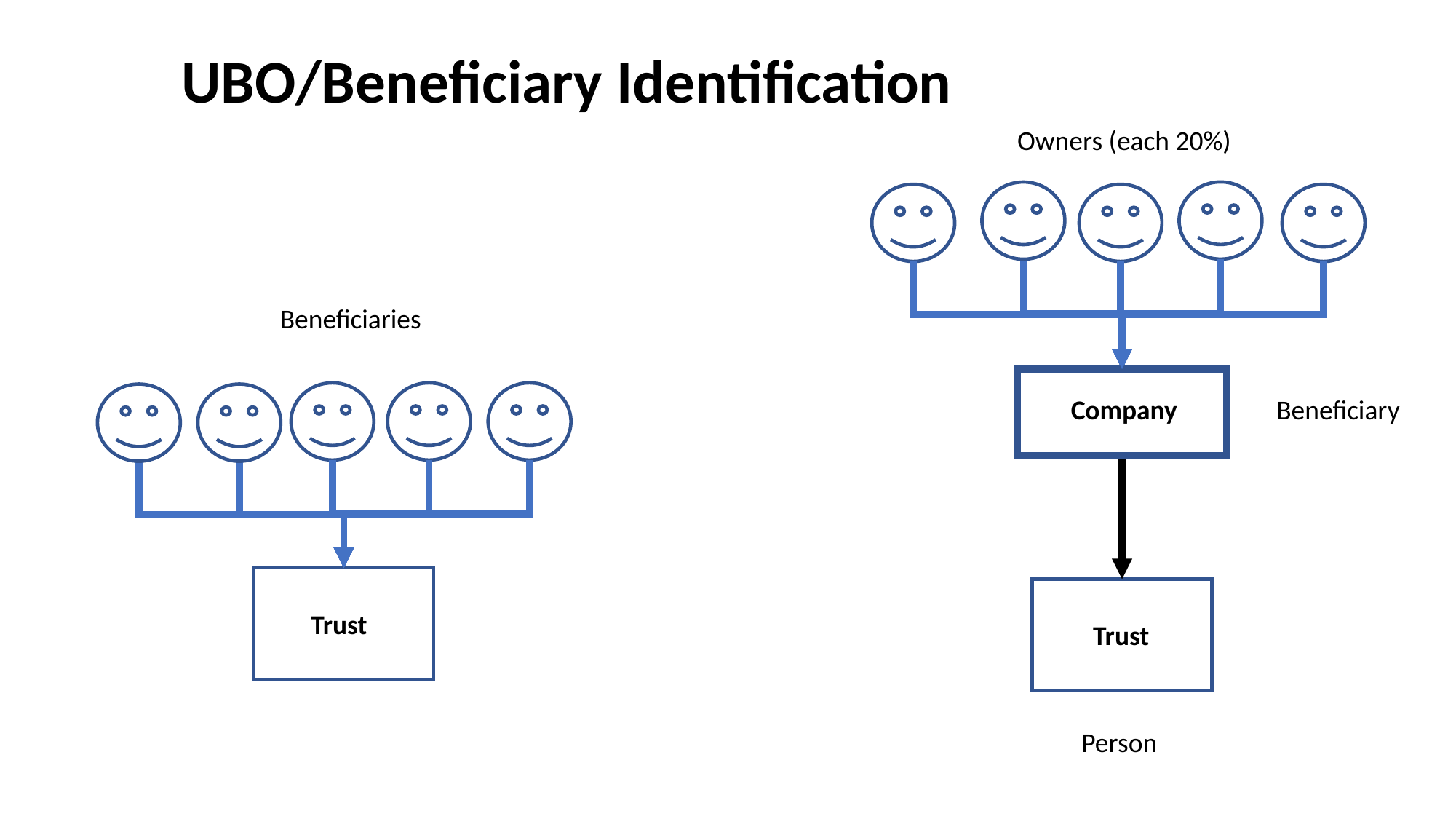

UBO/Beneficiary Identification
Owners (each 20%)

Beneficiaries

Company
Beneficiary

Trust
Trust
Person